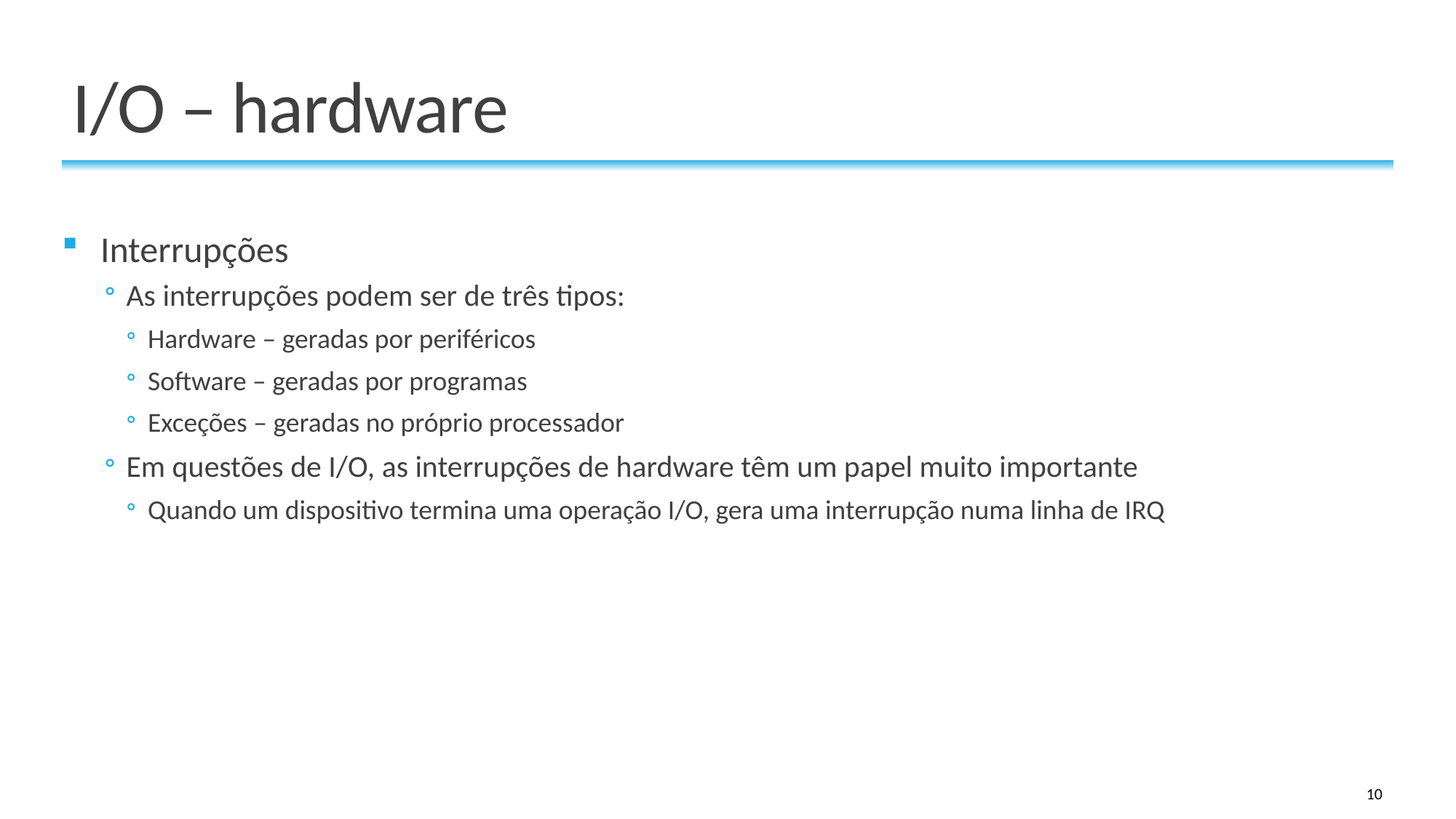

# I/O – hardware
Interrupções
As interrupções podem ser de três tipos:
Hardware – geradas por periféricos
Software – geradas por programas
Exceções – geradas no próprio processador
Em questões de I/O, as interrupções de hardware têm um papel muito importante
Quando um dispositivo termina uma operação I/O, gera uma interrupção numa linha de IRQ
10